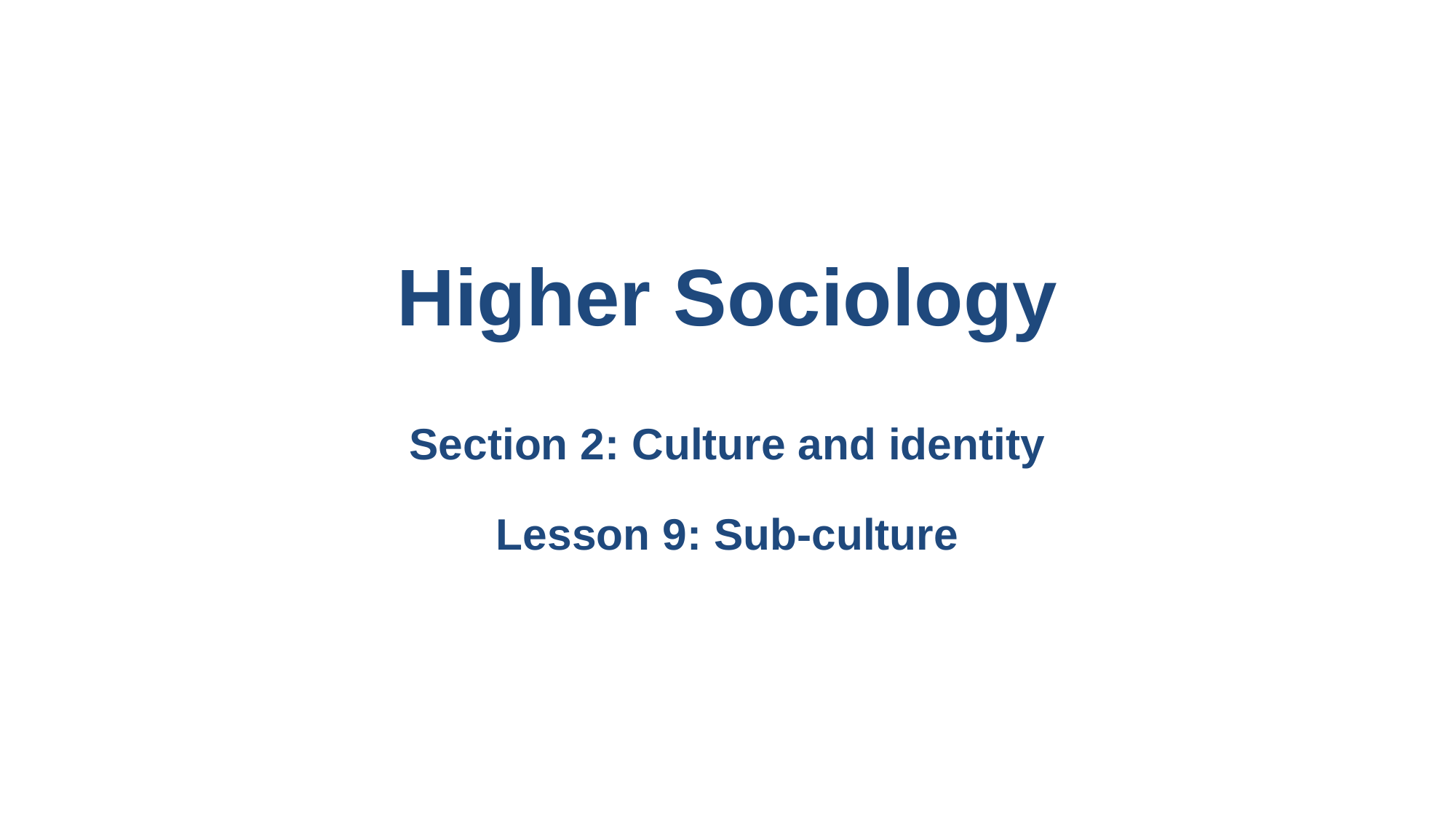

# Higher Sociology Section 2: Culture and identity Lesson 9: Sub-culture